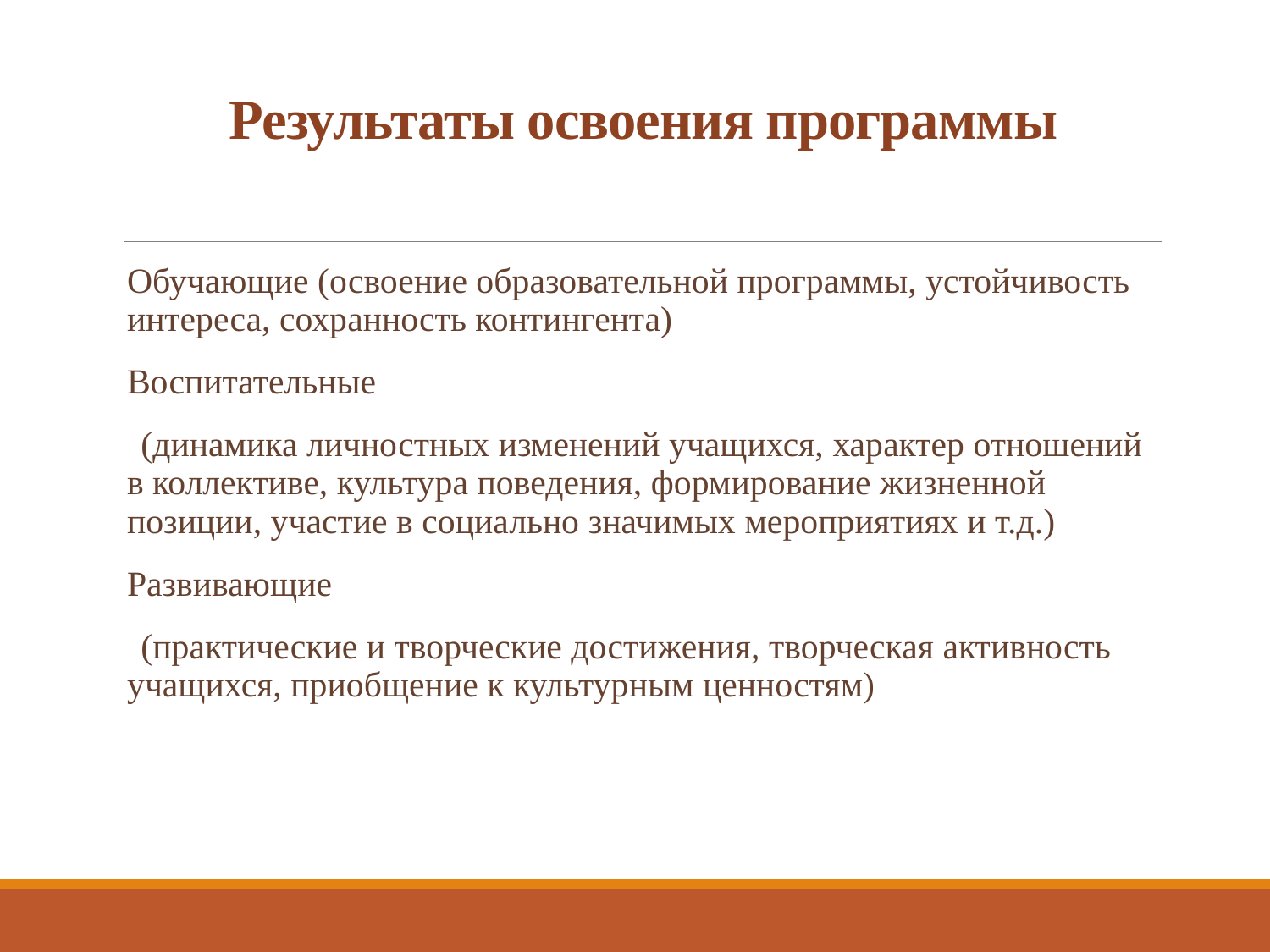

# Результаты освоения программы
Обучающие (освоение образовательной программы, устойчивость интереса, сохранность контингента)
Воспитательные
   (динамика личностных изменений учащихся, характер отношений в коллективе, культура поведения, формирование жизненной позиции, участие в социально значимых мероприятиях и т.д.)
Развивающие
   (практические и творческие достижения, творческая активность учащихся, приобщение к культурным ценностям)